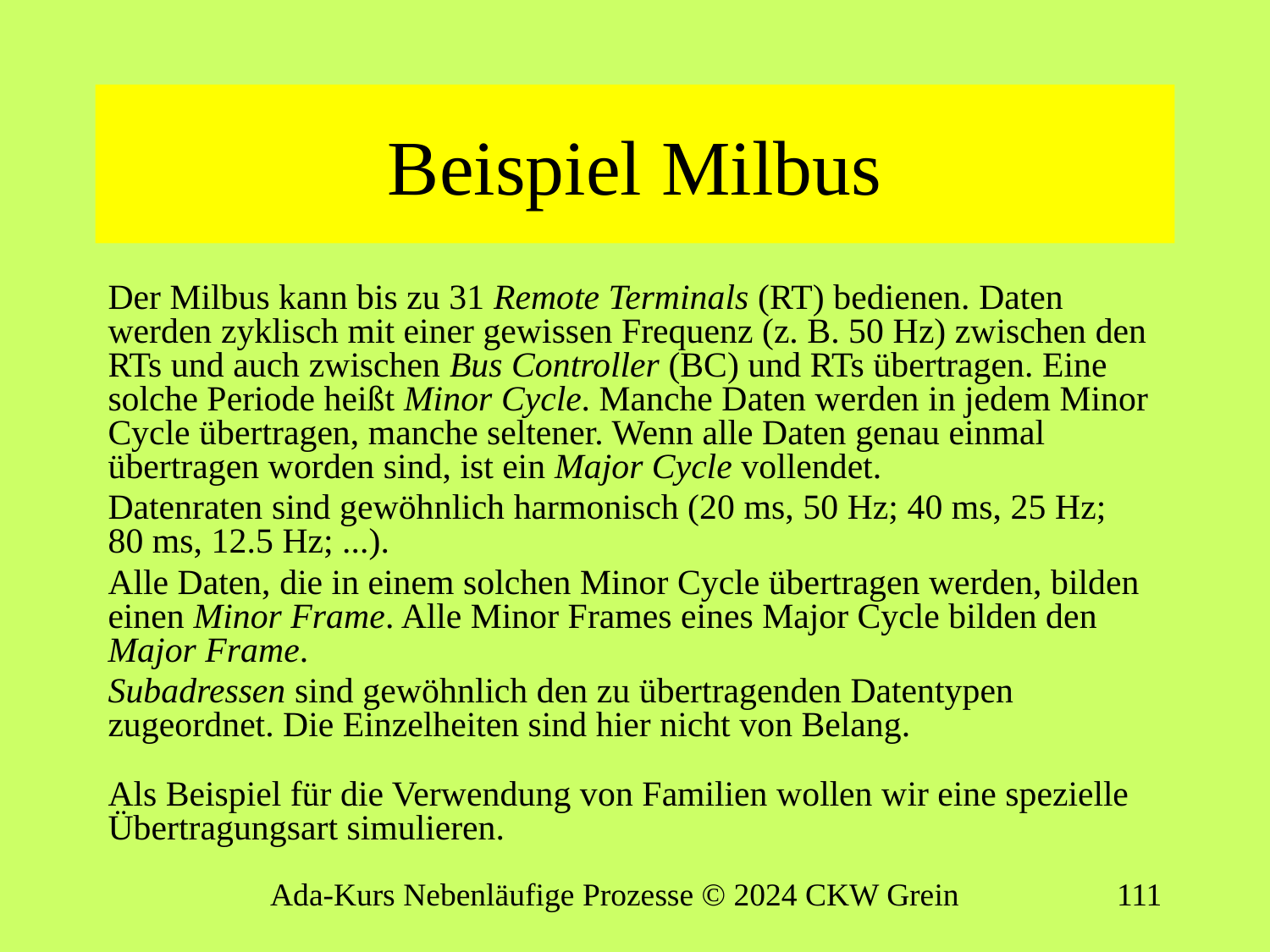

# Beispiel Milbus
Der Milbus kann bis zu 31 Remote Terminals (RT) bedienen. Daten werden zyklisch mit einer gewissen Frequenz (z. B. 50 Hz) zwischen den RTs und auch zwischen Bus Controller (BC) und RTs übertragen. Eine solche Periode heißt Minor Cycle. Manche Daten werden in jedem Minor Cycle übertragen, manche seltener. Wenn alle Daten genau einmal übertragen worden sind, ist ein Major Cycle vollendet.
Datenraten sind gewöhnlich harmonisch (20 ms, 50 Hz; 40 ms, 25 Hz;
80 ms, 12.5 Hz; ...).
Alle Daten, die in einem solchen Minor Cycle übertragen werden, bilden einen Minor Frame. Alle Minor Frames eines Major Cycle bilden den Major Frame.
Subadressen sind gewöhnlich den zu übertragenden Datentypen zugeordnet. Die Einzelheiten sind hier nicht von Belang.

Als Beispiel für die Verwendung von Familien wollen wir eine spezielle Übertragungsart simulieren.
Ada-Kurs Nebenläufige Prozesse © 2024 CKW Grein
111